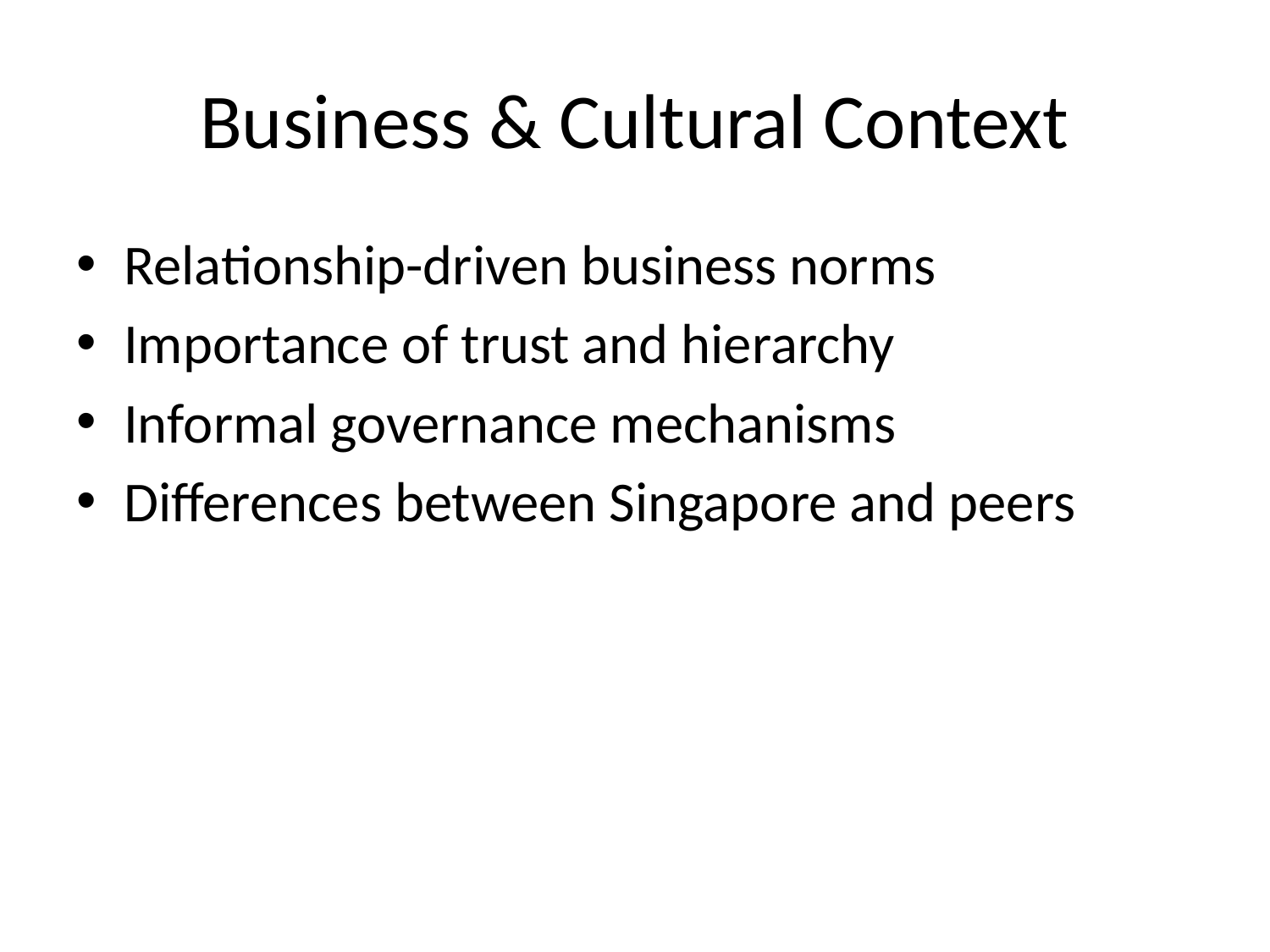

# Business & Cultural Context
Relationship-driven business norms
Importance of trust and hierarchy
Informal governance mechanisms
Differences between Singapore and peers